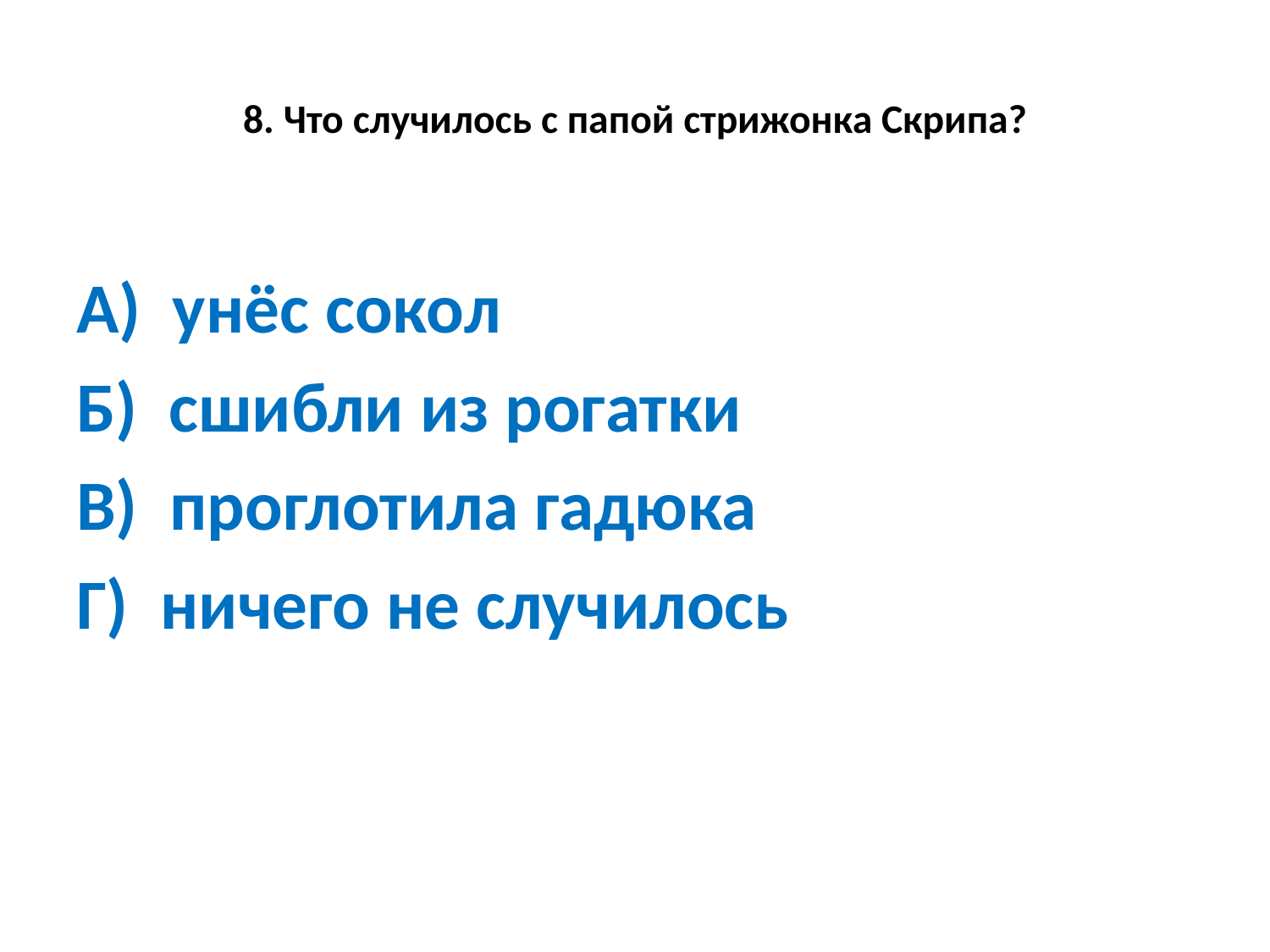

# 8. Что случилось с папой стрижонка Скрипа?
А)  унёс сокол
Б)  сшибли из рогатки
В)  проглотила гадюка
Г)  ничего не случилось